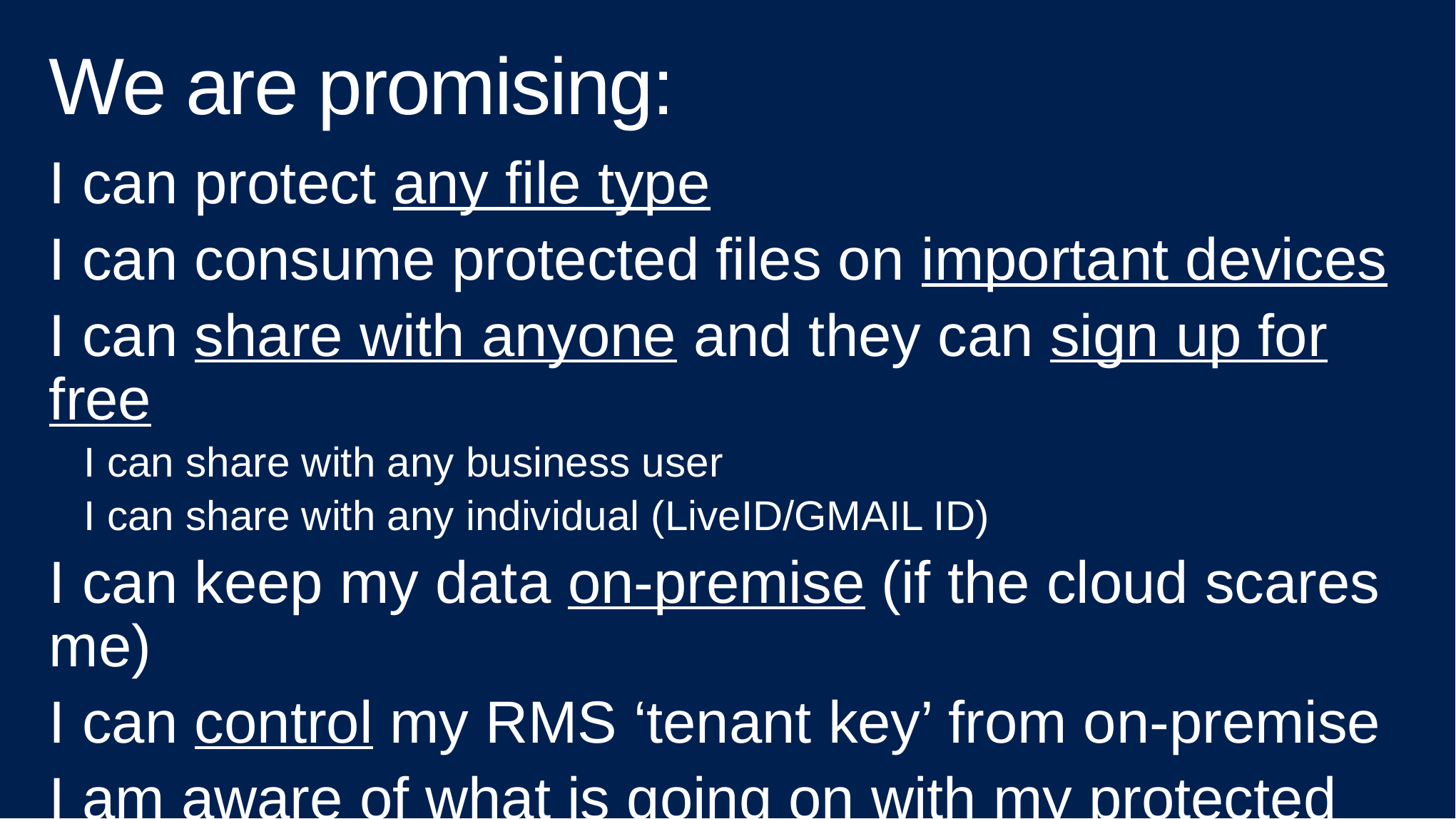

# We are promising:
I can protect any file type
I can consume protected files on important devices
I can share with anyone and they can sign up for free
   I can share with any business user
   I can share with any individual (LiveID/GMAIL ID)
I can keep my data on-premise (if the cloud scares me)
I can control my RMS ‘tenant key’ from on-premise
I am aware of what is going on with my protected data
I can rely on MSFT + Partners for complete solutions